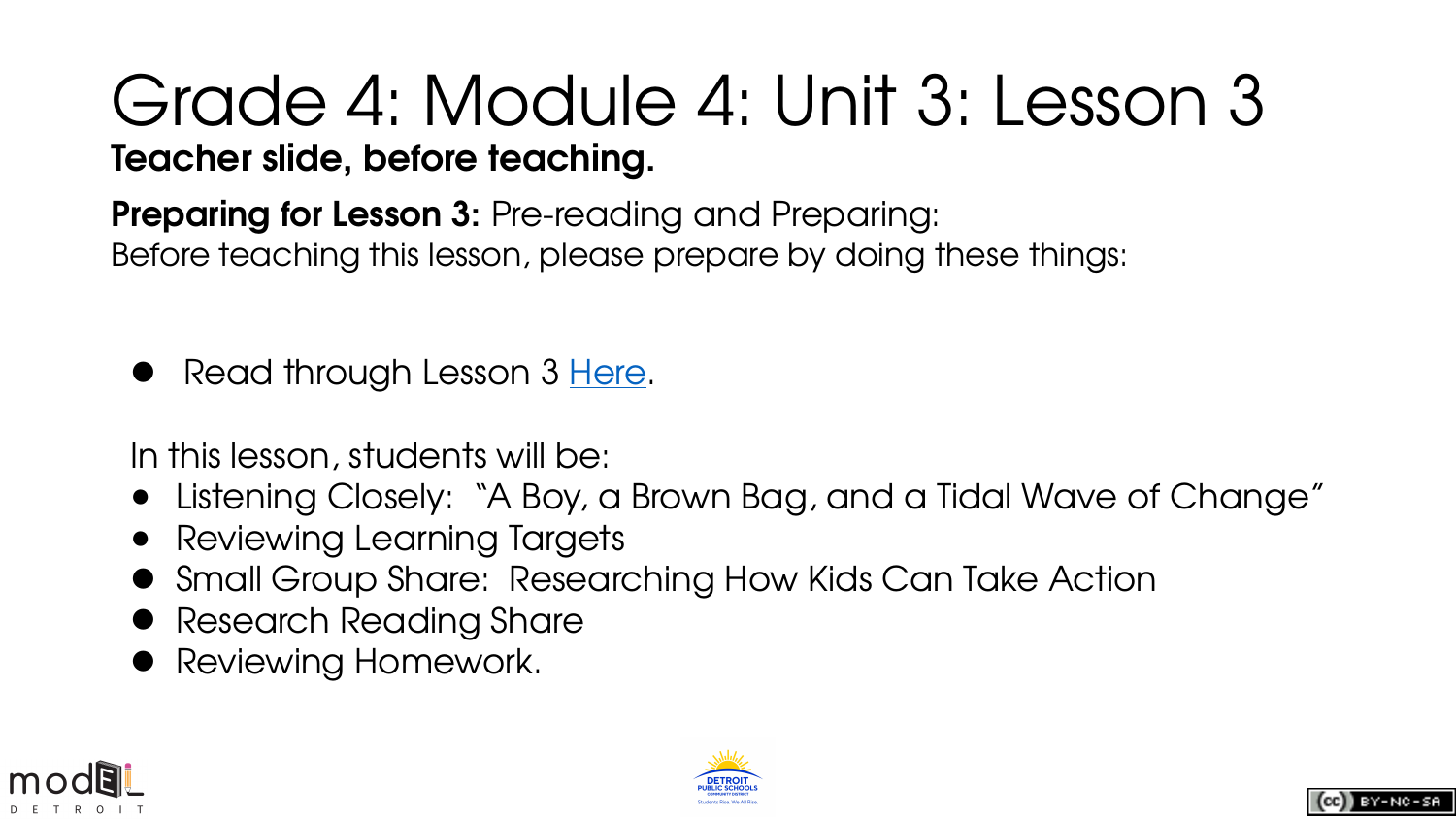

# Grade 4: Module 4: Unit 3: Lesson 3
Teacher slide, before teaching.
Preparing for Lesson 3: Pre-reading and Preparing:
Before teaching this lesson, please prepare by doing these things:

Read through Lesson 3 Here.
In this lesson, students will be:
Listening Closely:  “A Boy, a Brown Bag, and a Tidal Wave of Change”
Reviewing Learning Targets
Small Group Share:  Researching How Kids Can Take Action
Research Reading Share
Reviewing Homework.